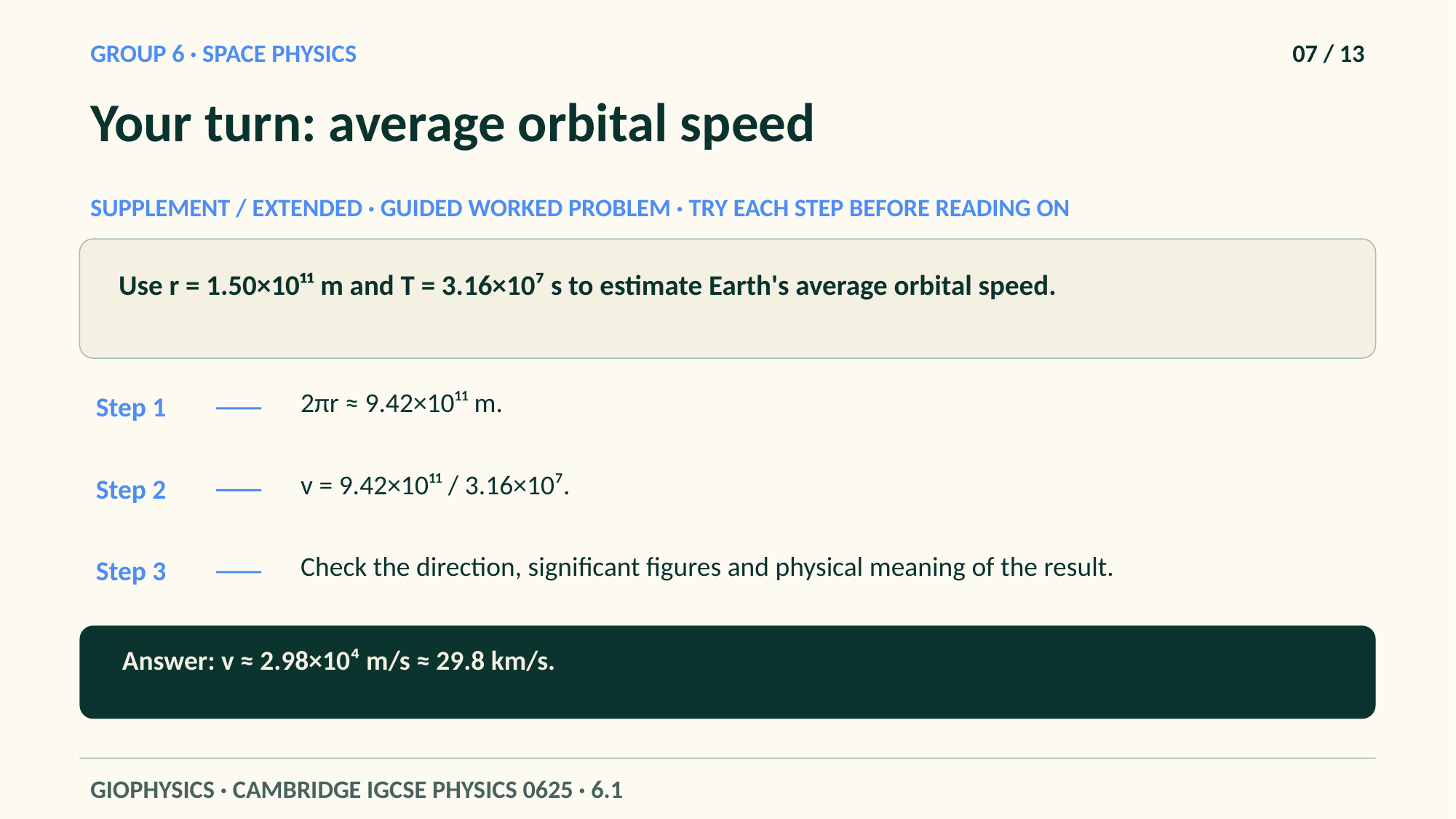

GROUP 6 · SPACE PHYSICS
07 / 13
Your turn: average orbital speed
SUPPLEMENT / EXTENDED · GUIDED WORKED PROBLEM · TRY EACH STEP BEFORE READING ON

Use r = 1.50×10¹¹ m and T = 3.16×10⁷ s to estimate Earth's average orbital speed.
2πr ≈ 9.42×10¹¹ m.
Step 1

v = 9.42×10¹¹ / 3.16×10⁷.
Step 2

Check the direction, significant figures and physical meaning of the result.
Step 3

Answer: v ≈ 2.98×10⁴ m/s ≈ 29.8 km/s.

GIOPHYSICS · CAMBRIDGE IGCSE PHYSICS 0625 · 6.1